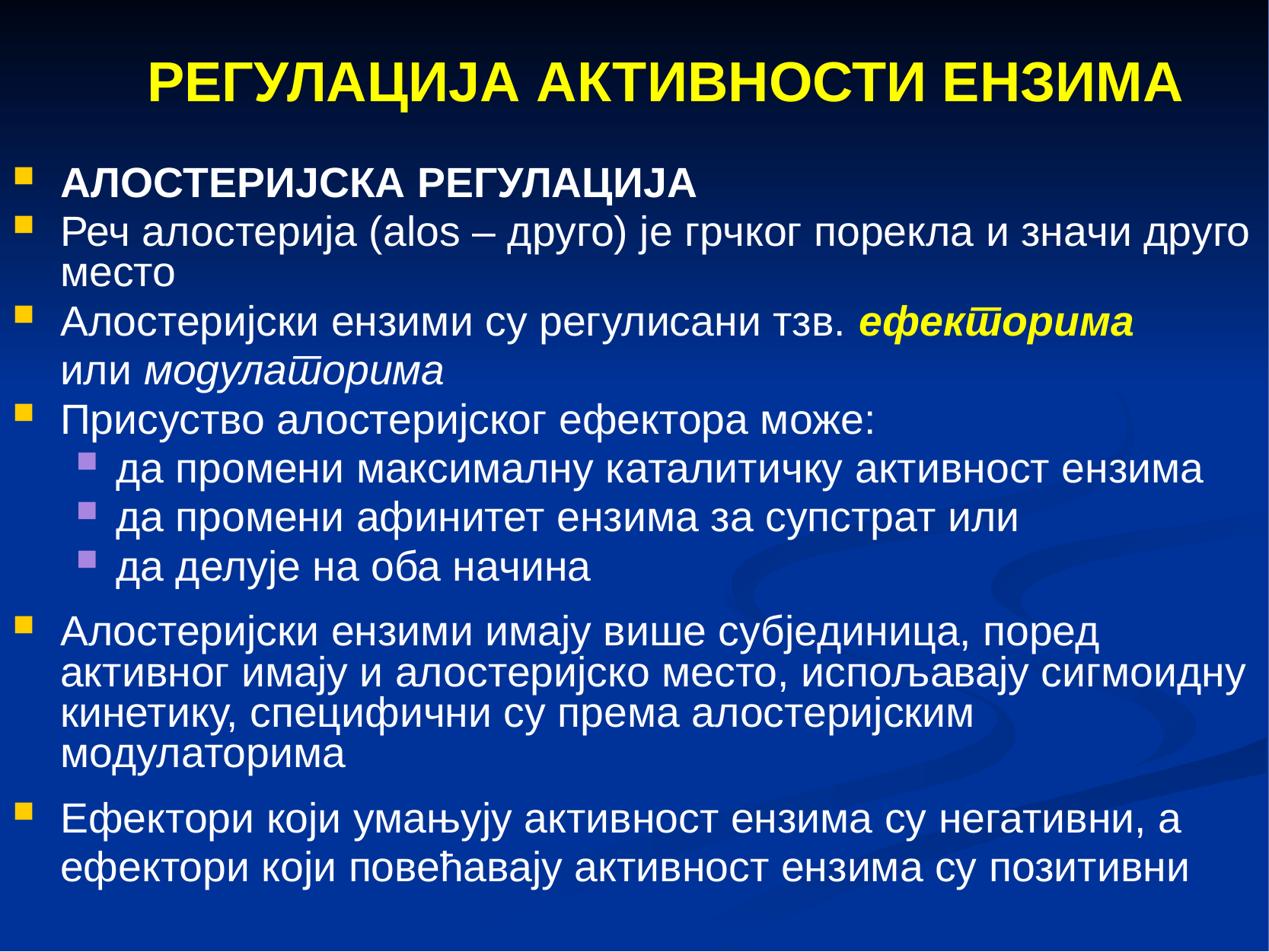

РЕГУЛАЦИЈА АКТИВНОСТИ ЕНЗИМА
АЛОСТЕРИЈСКА РЕГУЛАЦИЈА
Реч алостерија (alos – друго) је грчког порекла и значи друго место
Алостеријски ензими су регулисани тзв. ефекторима
	или модулаторима
Присуство алостеријског ефектора може:
да промени максималну каталитичку активност ензима
да промени афинитет ензима за супстрат или
да делује на оба начина

Алостеријски ензими имају више субјединица, поред активног имају и алостеријско место, испољавају сигмоидну кинетику, специфични су према алостеријским модулаторима

Ефектори који умањују активност ензима су негативни, а
	ефектори који повећавају активност ензима су позитивни